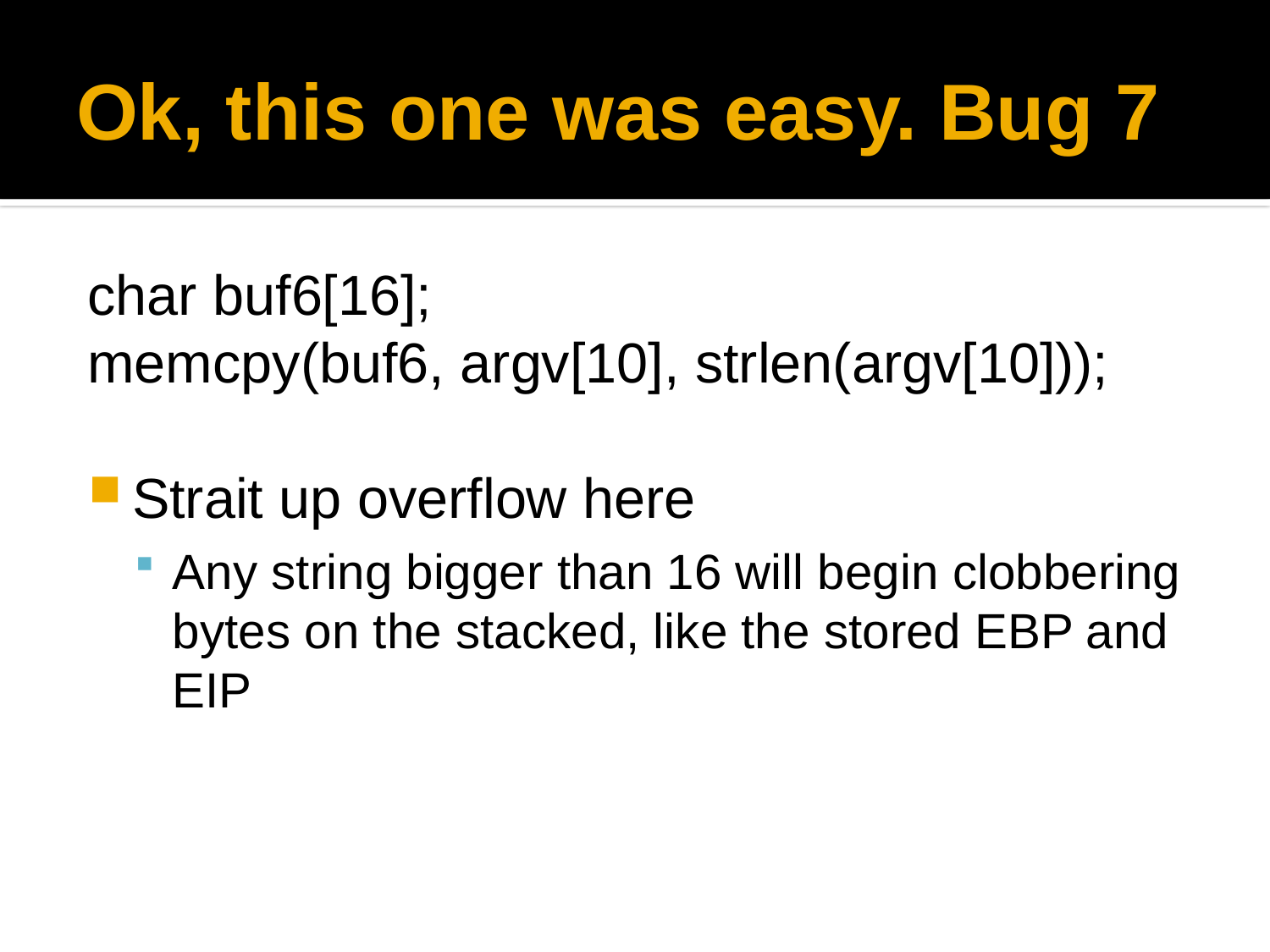

# Ok, this one was easy. Bug 7
char buf6[16];
memcpy(buf6, argv[10], strlen(argv[10]));

Strait up overflow here
Any string bigger than 16 will begin clobbering bytes on the stacked, like the stored EBP and EIP